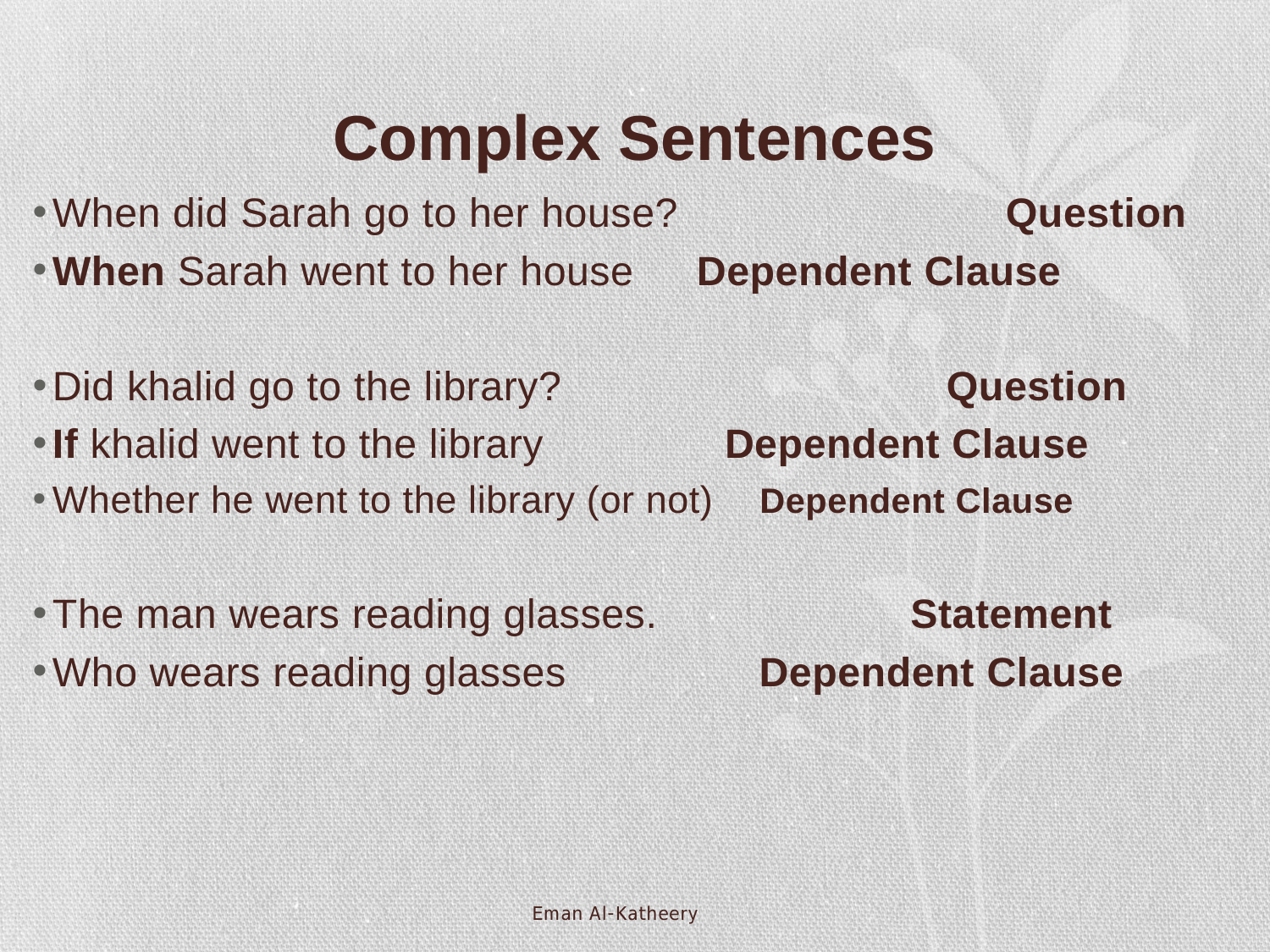

# Complex Sentences
When did Sarah go to her house? 	                  Question
When Sarah went to her house 	 Dependent Clause

Did khalid go to the library?                                Question
If khalid went to the library               Dependent Clause
Whether he went to the library (or not)    Dependent Clause

The man wears reading glasses.                     Statement
Who wears reading glasses                Dependent Clause

Eman Al-Katheery